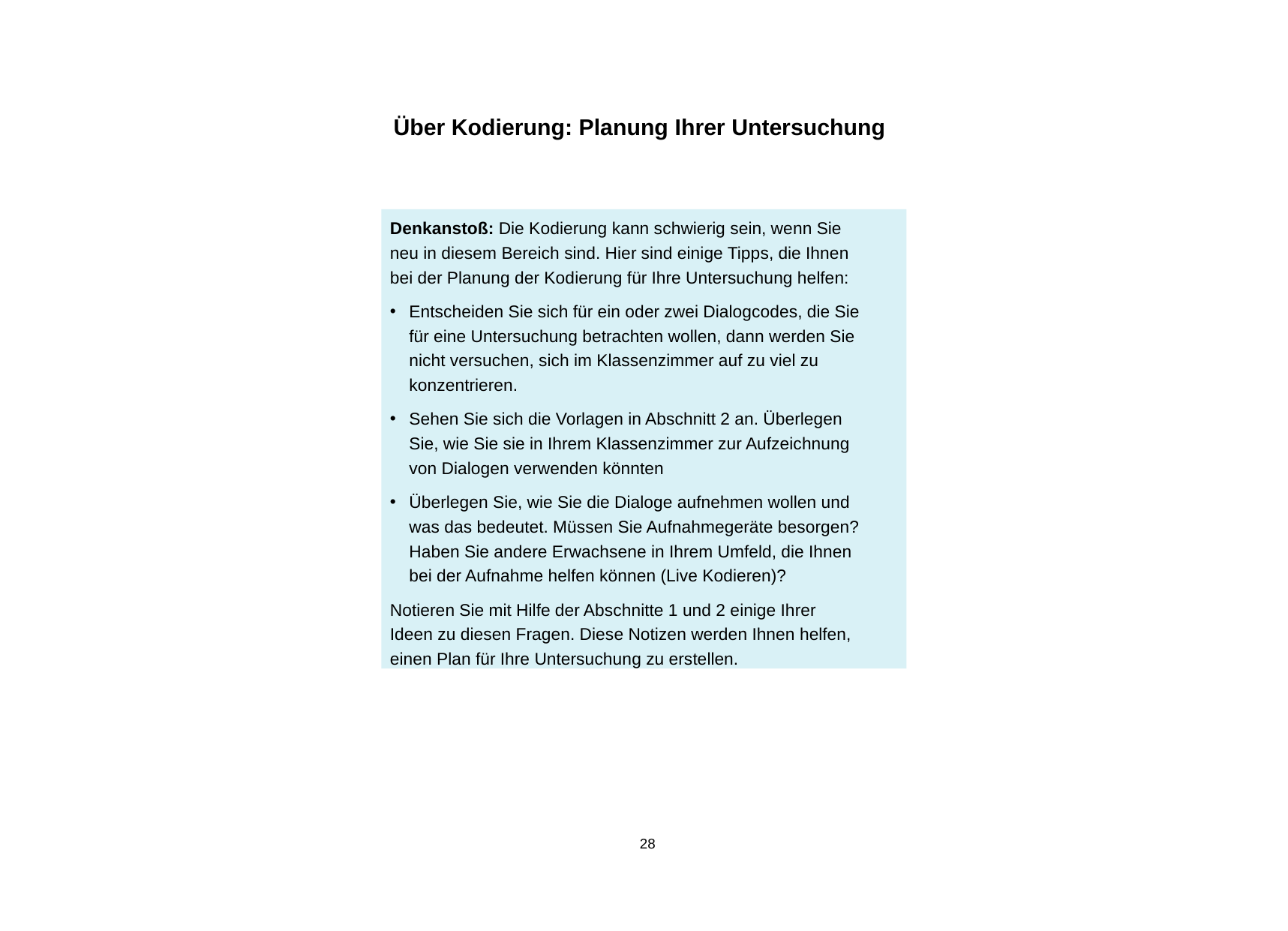

Über Kodierung: Planung Ihrer Untersuchung
Denkanstoß: Die Kodierung kann schwierig sein, wenn Sie neu in diesem Bereich sind. Hier sind einige Tipps, die Ihnen bei der Planung der Kodierung für Ihre Untersuchung helfen:
Entscheiden Sie sich für ein oder zwei Dialogcodes, die Sie für eine Untersuchung betrachten wollen, dann werden Sie nicht versuchen, sich im Klassenzimmer auf zu viel zu konzentrieren.
Sehen Sie sich die Vorlagen in Abschnitt 2 an. Überlegen Sie, wie Sie sie in Ihrem Klassenzimmer zur Aufzeichnung von Dialogen verwenden könnten
Überlegen Sie, wie Sie die Dialoge aufnehmen wollen und was das bedeutet. Müssen Sie Aufnahmegeräte besorgen? Haben Sie andere Erwachsene in Ihrem Umfeld, die Ihnen bei der Aufnahme helfen können (Live Kodieren)?
Notieren Sie mit Hilfe der Abschnitte 1 und 2 einige Ihrer Ideen zu diesen Fragen. Diese Notizen werden Ihnen helfen, einen Plan für Ihre Untersuchung zu erstellen.
28